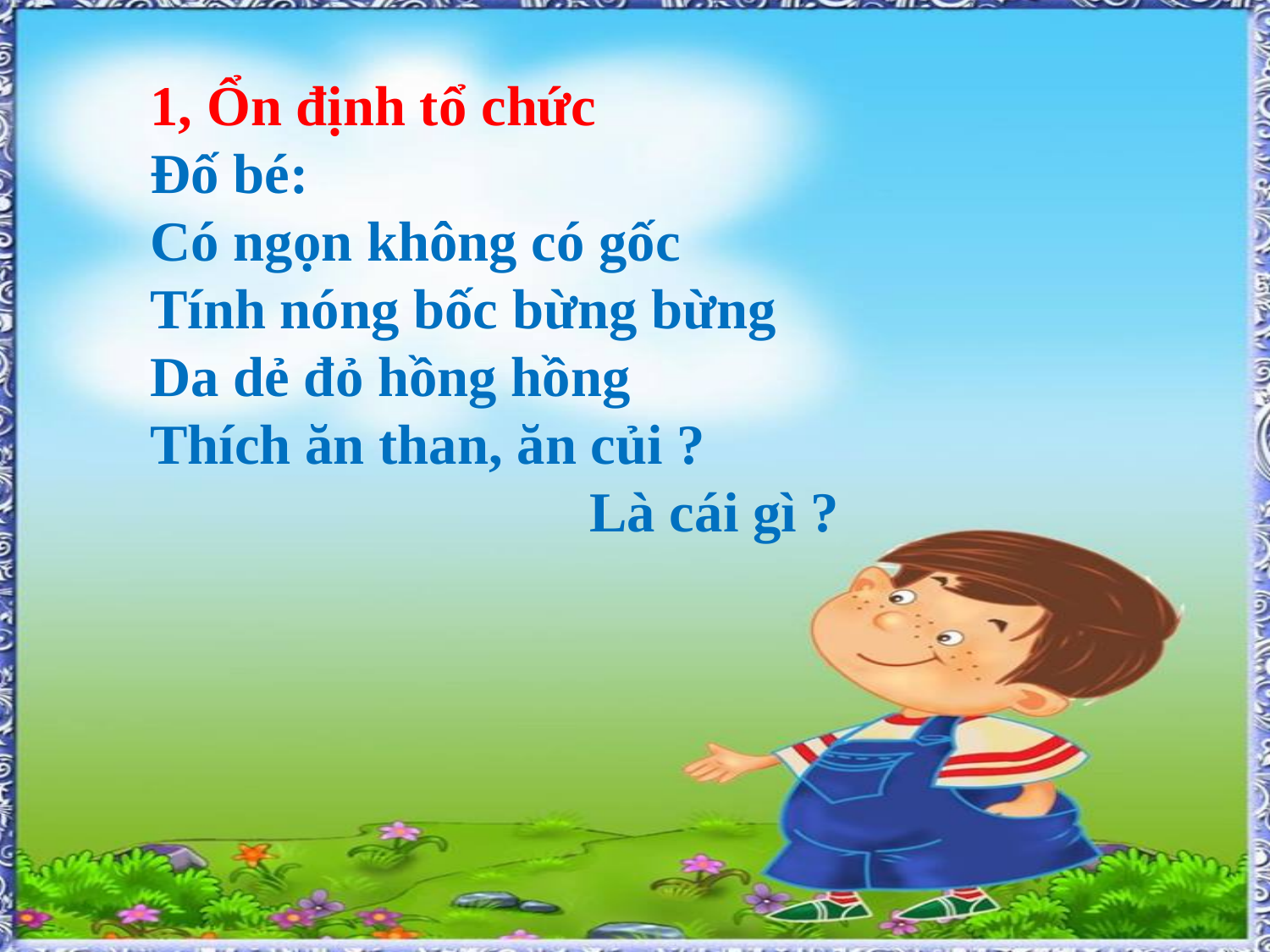

1, Ổn định tổ chức
Đố bé:
Có ngọn không có gốc
Tính nóng bốc bừng bừng
Da dẻ đỏ hồng hồng
Thích ăn than, ăn củi ?
                               Là cái gì ?